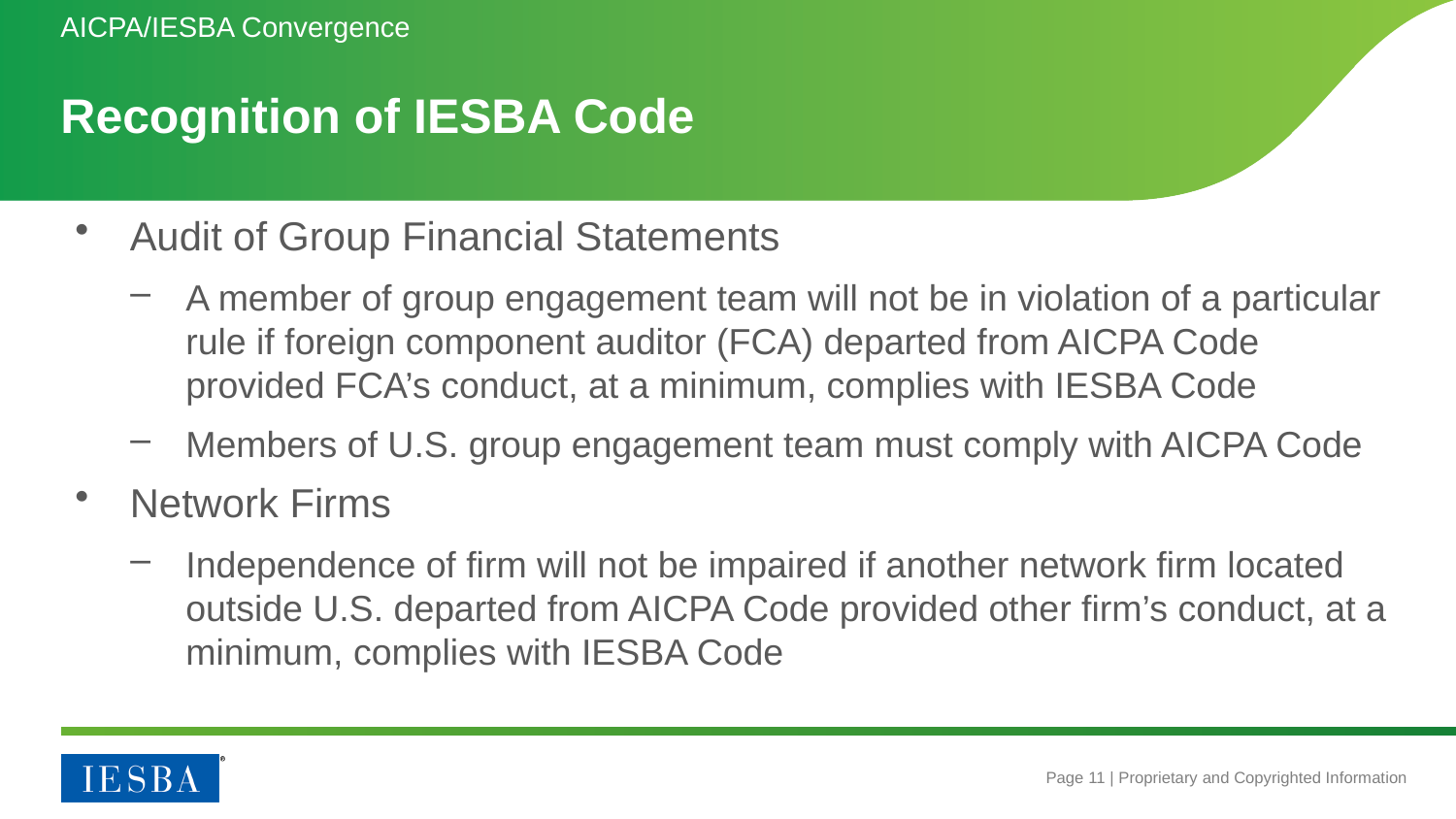

AICPA/IESBA Convergence

# Recognition of IESBA Code
Audit of Group Financial Statements
A member of group engagement team will not be in violation of a particular rule if foreign component auditor (FCA) departed from AICPA Code provided FCA’s conduct, at a minimum, complies with IESBA Code
Members of U.S. group engagement team must comply with AICPA Code
Network Firms
Independence of firm will not be impaired if another network firm located outside U.S. departed from AICPA Code provided other firm’s conduct, at a minimum, complies with IESBA Code